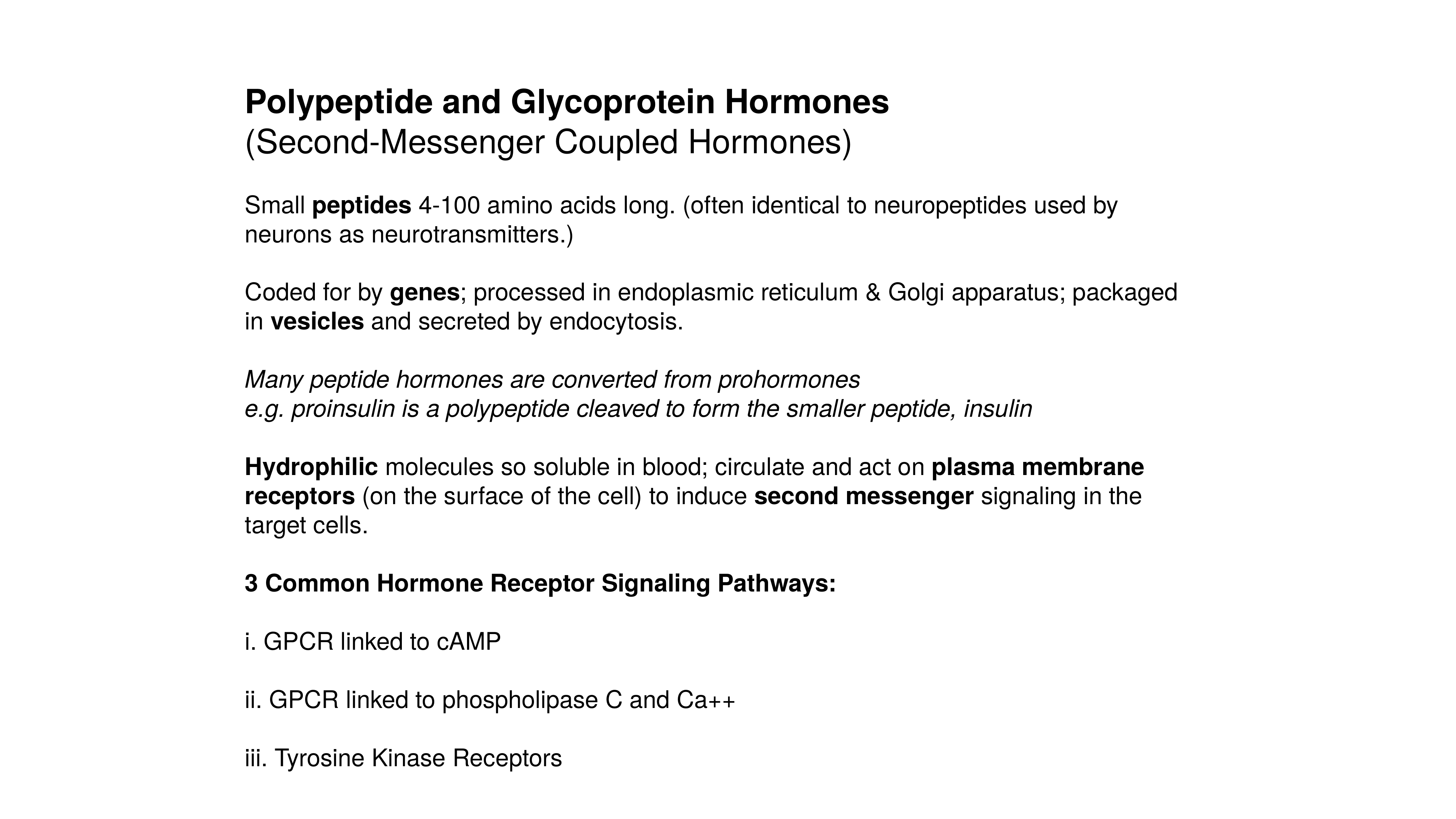

Polypeptide and Glycoprotein Hormones
(Second-Messenger Coupled Hormones)

Small peptides 4-100 amino acids long. (often identical to neuropeptides used by neurons as neurotransmitters.)

Coded for by genes; processed in endoplasmic reticulum & Golgi apparatus; packaged in vesicles and secreted by endocytosis.

Many peptide hormones are converted from prohormones
e.g. proinsulin is a polypeptide cleaved to form the smaller peptide, insulin

Hydrophilic molecules so soluble in blood; circulate and act on plasma membrane receptors (on the surface of the cell) to induce second messenger signaling in the target cells.

3 Common Hormone Receptor Signaling Pathways:

i. GPCR linked to cAMP

ii. GPCR linked to phospholipase C and Ca++

iii. Tyrosine Kinase Receptors